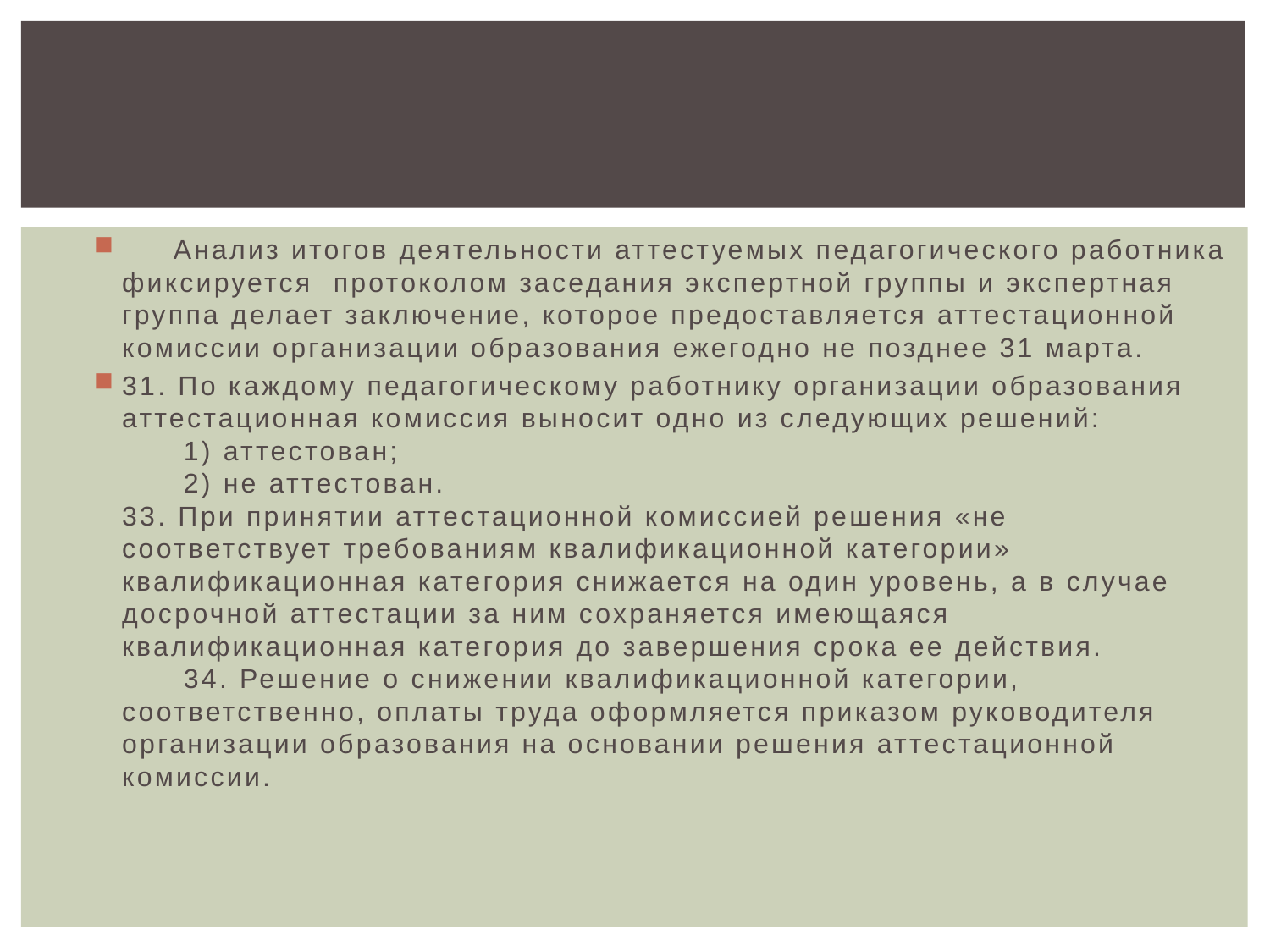

Анализ итогов деятельности аттестуемых педагогического работника фиксируется  протоколом заседания экспертной группы и экспертная группа делает заключение, которое предоставляется аттестационной комиссии организации образования ежегодно не позднее 31 марта.
31. По каждому педагогическому работнику организации образования аттестационная комиссия выносит одно из следующих решений:
      1) аттестован;
      2) не аттестован.
33. При принятии аттестационной комиссией решения «не соответствует требованиям квалификационной категории» квалификационная категория снижается на один уровень, а в случае досрочной аттестации за ним сохраняется имеющаяся квалификационная категория до завершения срока ее действия.
      34. Решение о снижении квалификационной категории, соответственно, оплаты труда оформляется приказом руководителя организации образования на основании решения аттестационной комиссии.